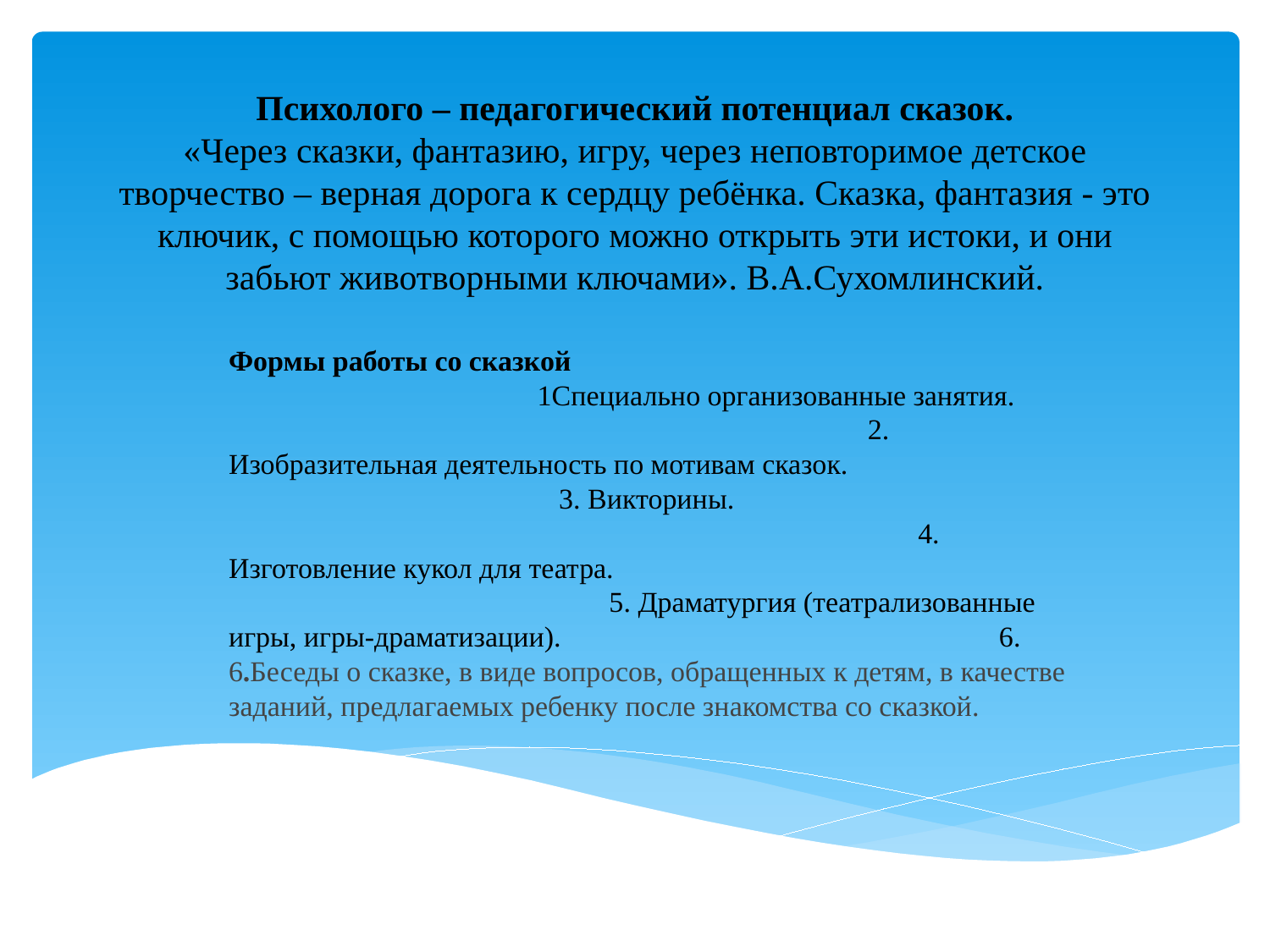

# Психолого – педагогический потенциал сказок. «Через сказки, фантазию, игру, через неповторимое детское творчество – верная дорога к сердцу ребёнка. Сказка, фантазия - это ключик, c помощью которого можно открыть эти истоки, и они забьют животворными ключами». В.А.Сухомлинский.
Формы работы со сказкой                                                                                                                1Специально организованные занятия.                                                                                                 2. Изобразительная деятельность по мотивам сказок.                                                                             3. Викторины.                                                                                                                                               4. Изготовление кукол для театра.                                                                                                                    5. Драматургия (театрализованные игры, игры-драматизации).                                                             6. 6.Беседы о сказке, в виде вопросов, обращенных к детям, в качестве заданий, предлагаемых ребенку после знакомства со сказкой.